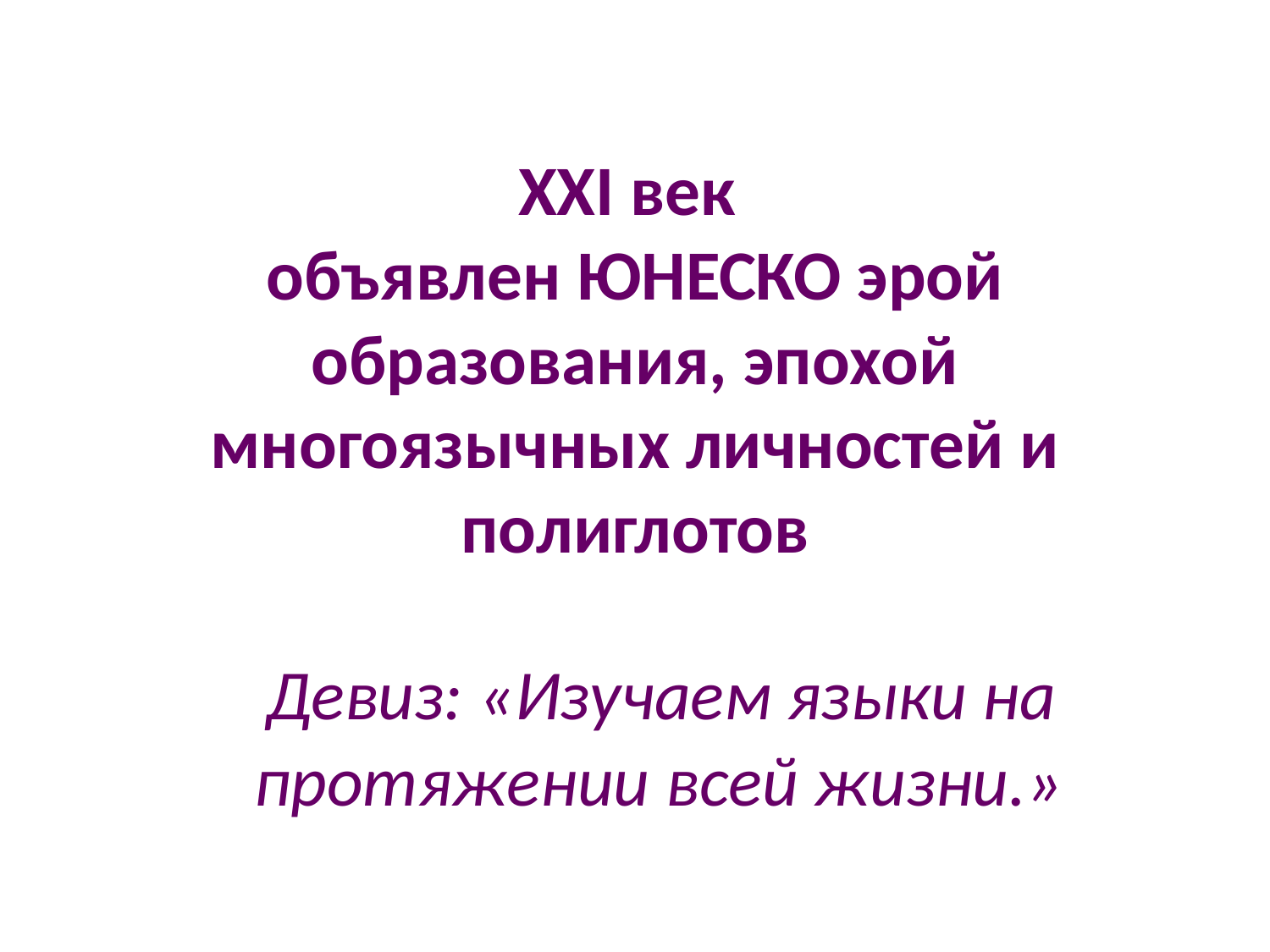

# XXI век объявлен ЮНЕСКО эрой образования, эпохой многоязычных личностей и полиглотов
   Девиз: «Изучаем языки на протяжении всей жизни.»